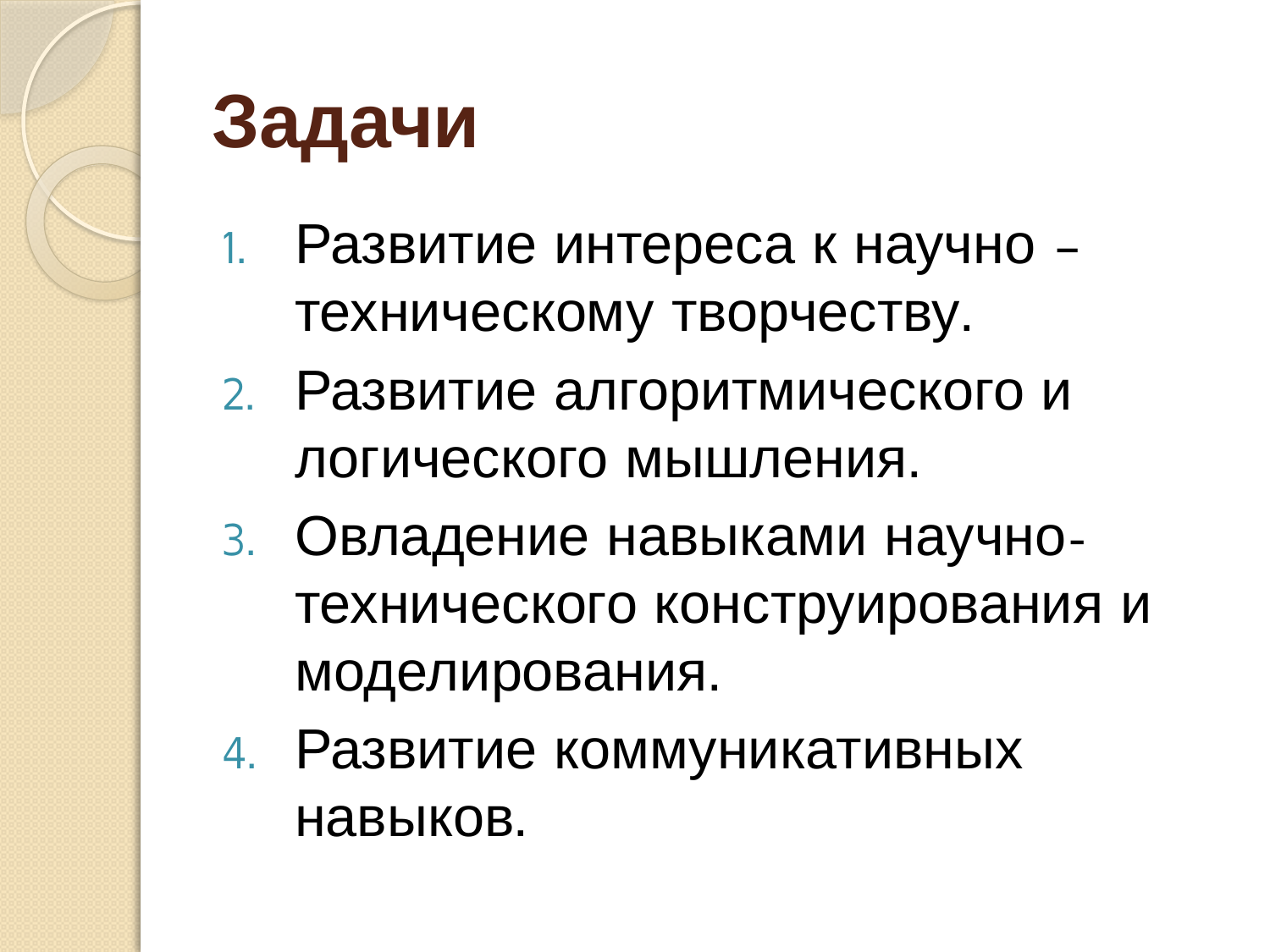

# Задачи
Развитие интереса к научно – техническому творчеству.
Развитие алгоритмического и логического мышления.
Овладение навыками научно- технического конструирования и моделирования.
Развитие коммуникативных навыков.